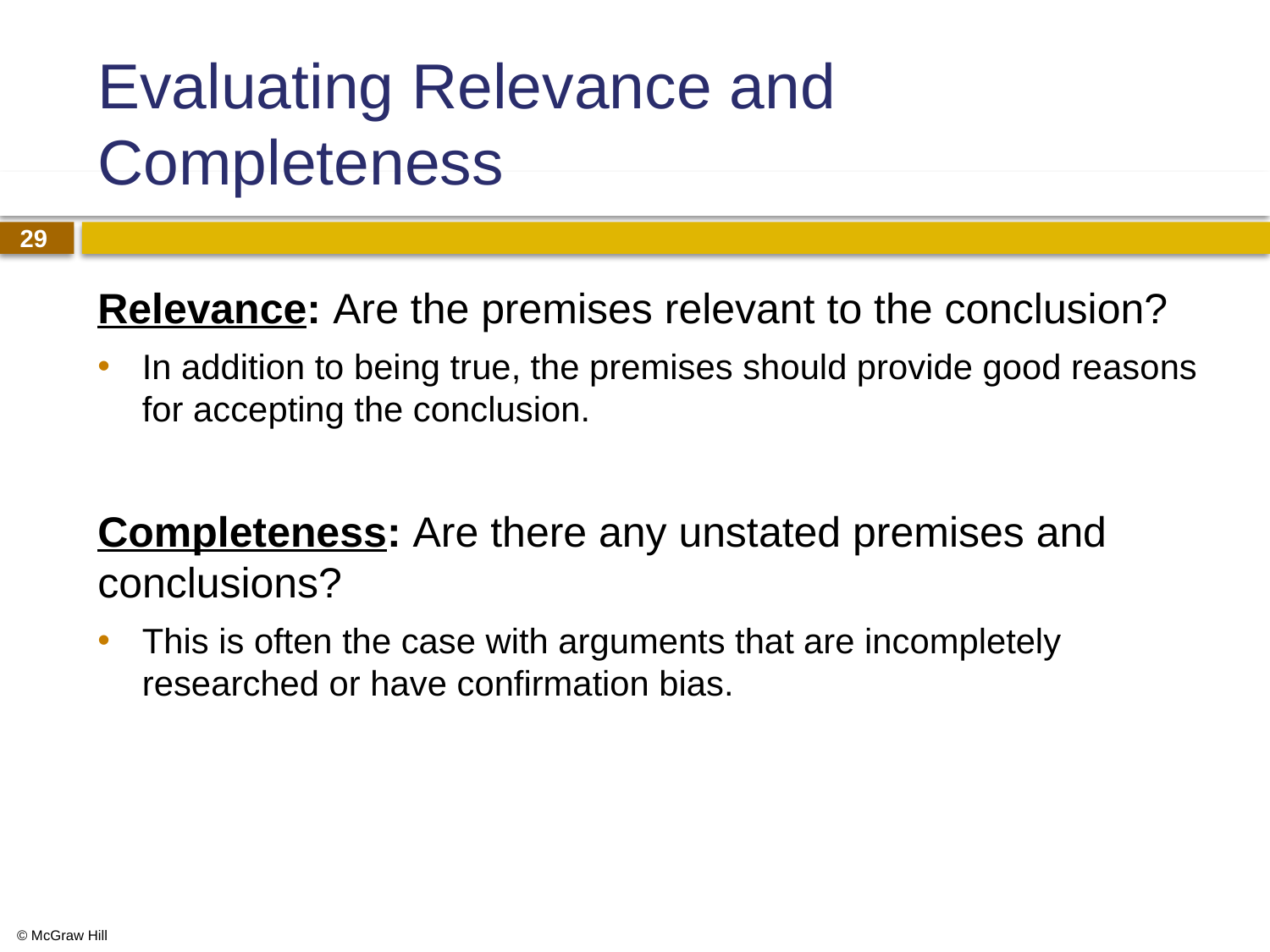

# Evaluating Relevance and Completeness
Relevance: Are the premises relevant to the conclusion?
In addition to being true, the premises should provide good reasons for accepting the conclusion.

Completeness: Are there any unstated premises and conclusions?
This is often the case with arguments that are incompletely researched or have confirmation bias.